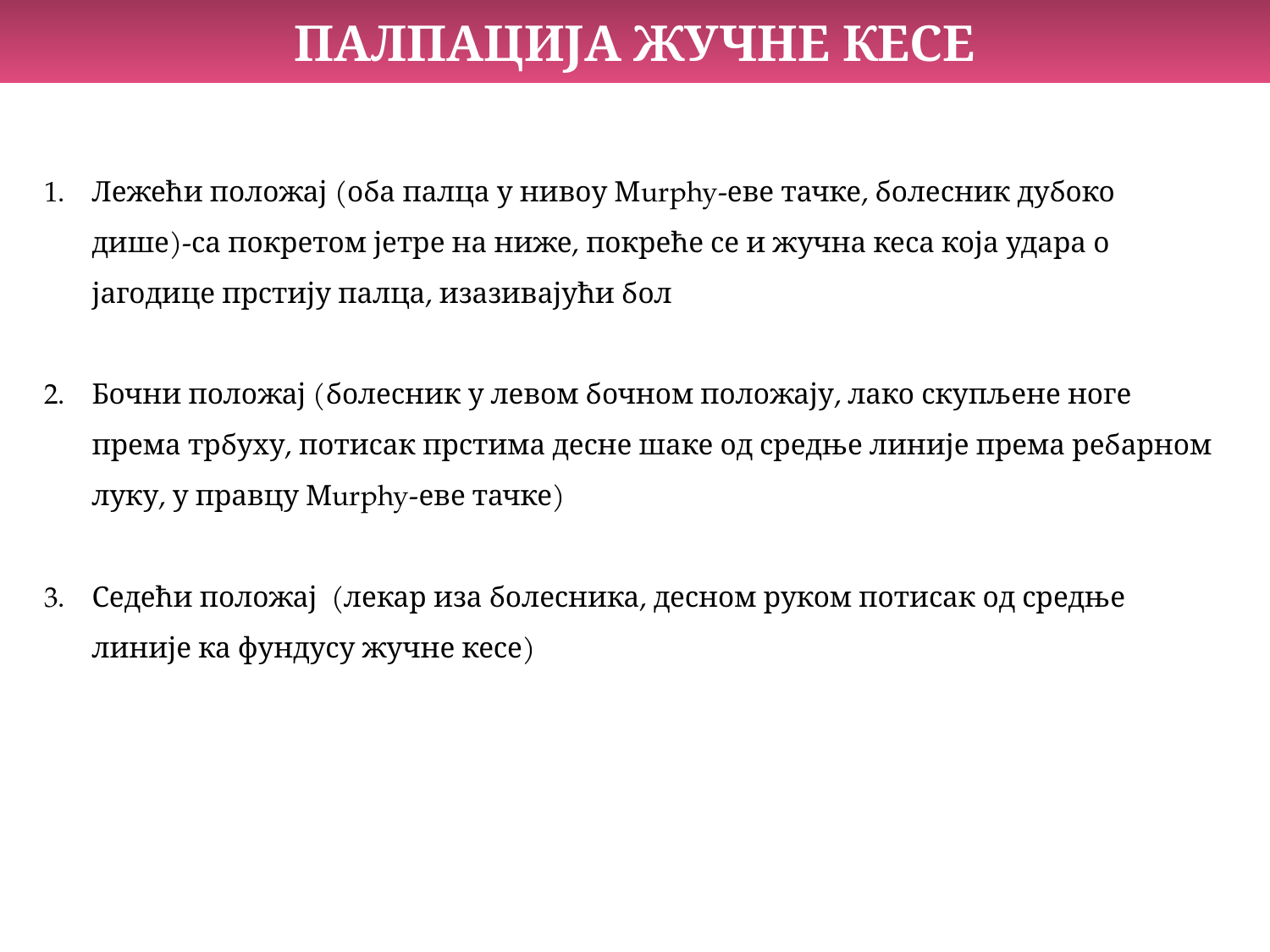

ПАЛПАЦИЈА ЖУЧНЕ КЕСЕ
Лежећи положај (оба палца у нивоу Мurphy-еве тачке, болесник дубоко дише)-са покретом јетре на ниже, покреће се и жучна кеса која удара о јагодице прстију палца, изазивајући бол

Бочни положај (болесник у левом бочном положају, лако скупљене ноге према трбуху, потисак прстима десне шаке од средње линије према ребарном луку, у правцу Мurphy-еве тачке)

Седећи положај  (лекар иза болесника, десном руком потисак од средње линије ка фундусу жучне кесе)